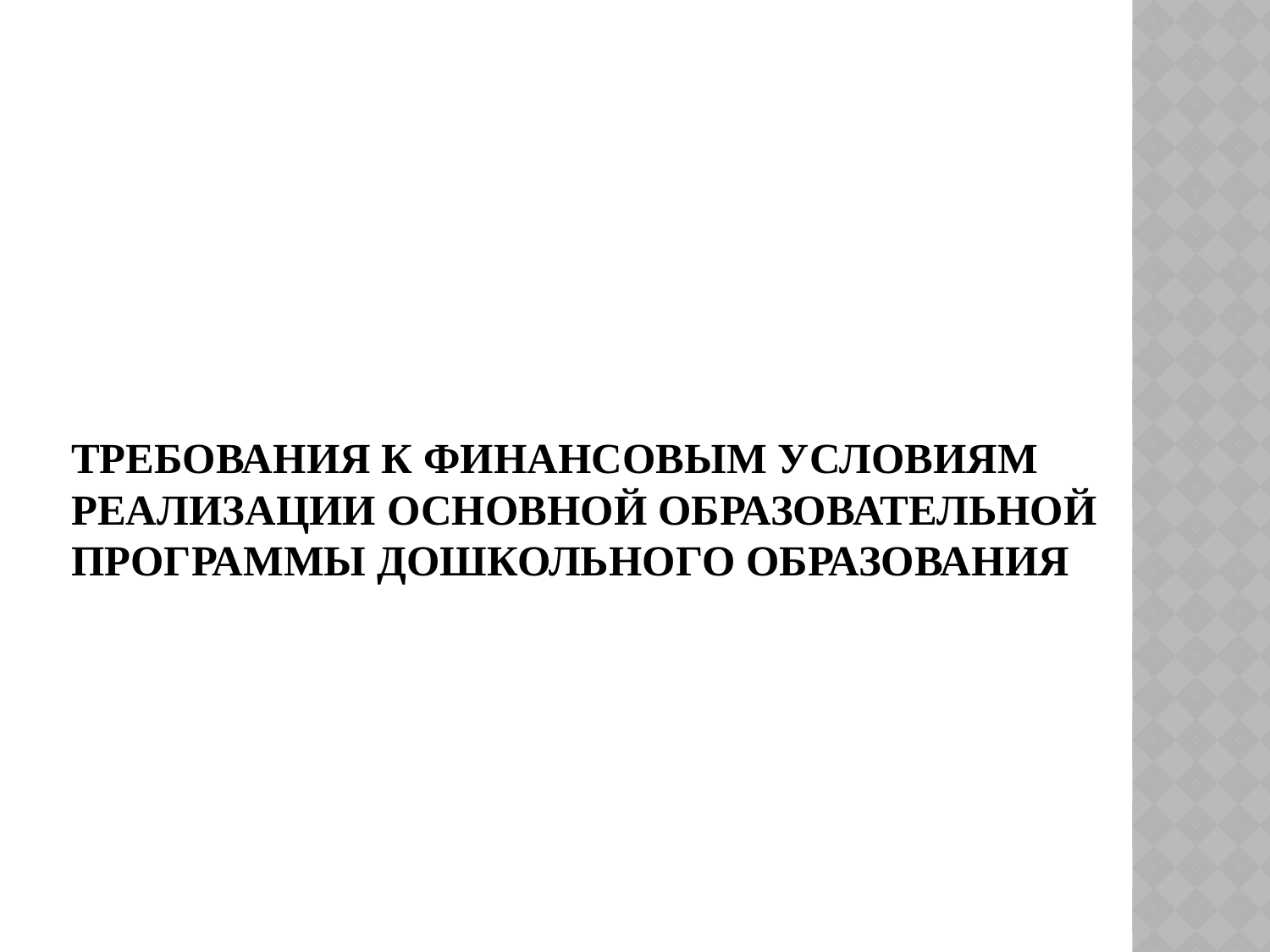

# Требования к финансовым условиям реализации основной образовательной программы дошкольного образования